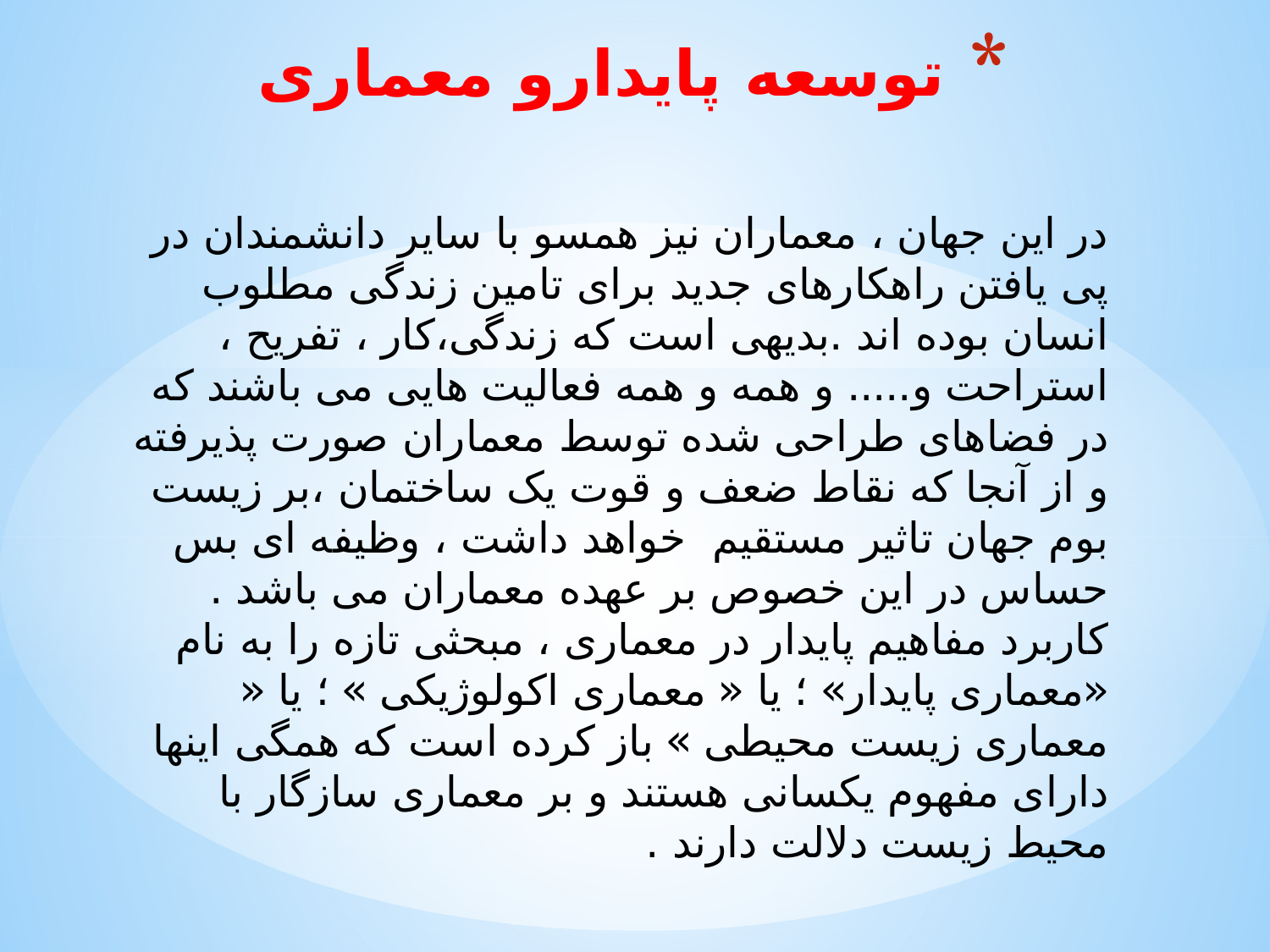

# توسعه پایدارو معماری
در این جهان ، معماران نیز همسو با سایر دانشمندان در پی یافتن راهکارهای جدید برای تامین زندگی مطلوب انسان بوده اند .بدیهی است که زندگی،کار ، تفریح ، استراحت و..... و همه و همه فعالیت هایی می باشند که در فضاهای طراحی شده توسط معماران صورت پذیرفته و از آنجا که نقاط ضعف و قوت یک ساختمان ،بر زیست بوم جهان تاثیر مستقیم  خواهد داشت ، وظیفه ای بس حساس در این خصوص بر عهده معماران می باشد .
کاربرد مفاهیم پایدار در معماری ، مبحثی تازه را به نام «معماری پایدار» ؛ یا « معماری اکولوژیکی » ؛ یا « معماری زیست محیطی » باز کرده است که همگی اینها دارای مفهوم یکسانی هستند و بر معماری سازگار با محیط زیست دلالت دارند .